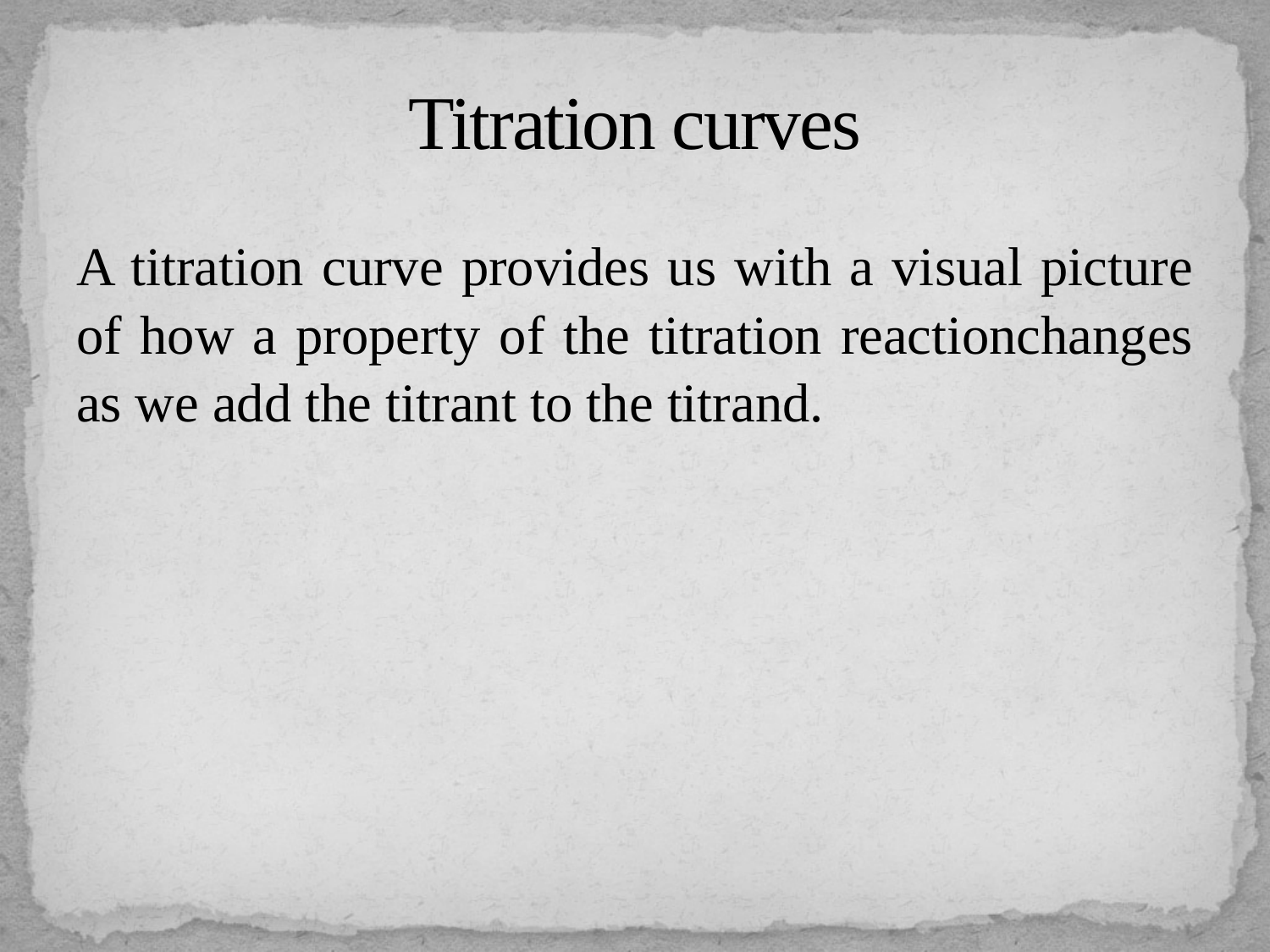

# Titration curves
A titration curve provides us with a visual picture of how a property of the titration reactionchanges as we add the titrant to the titrand.